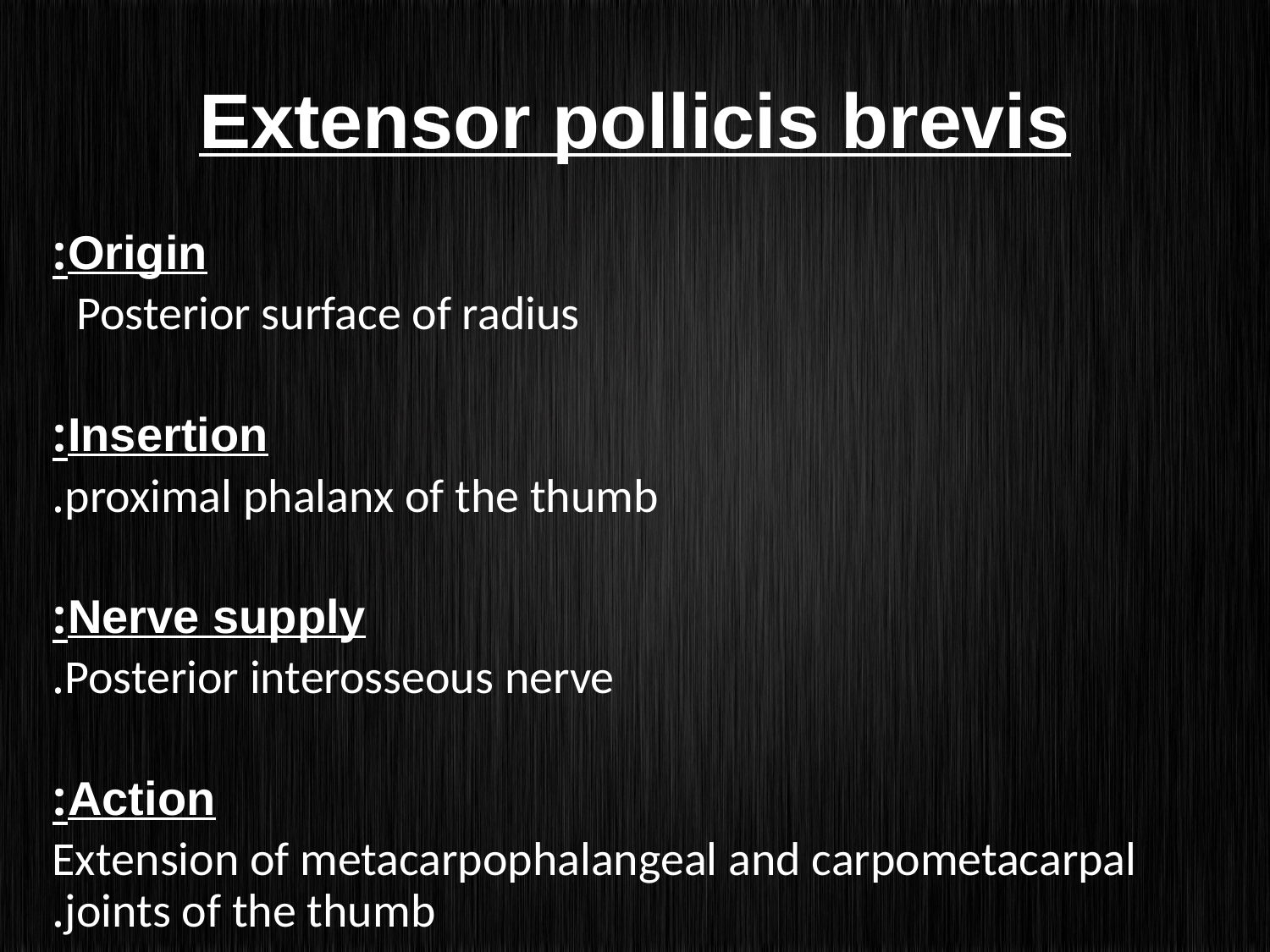

# Extensor pollicis brevis
Origin:
Posterior surface of radius

Insertion:
 proximal phalanx of the thumb.

Nerve supply:
Posterior interosseous nerve.

Action:
Extension of metacarpophalangeal and carpometacarpal joints of the thumb.